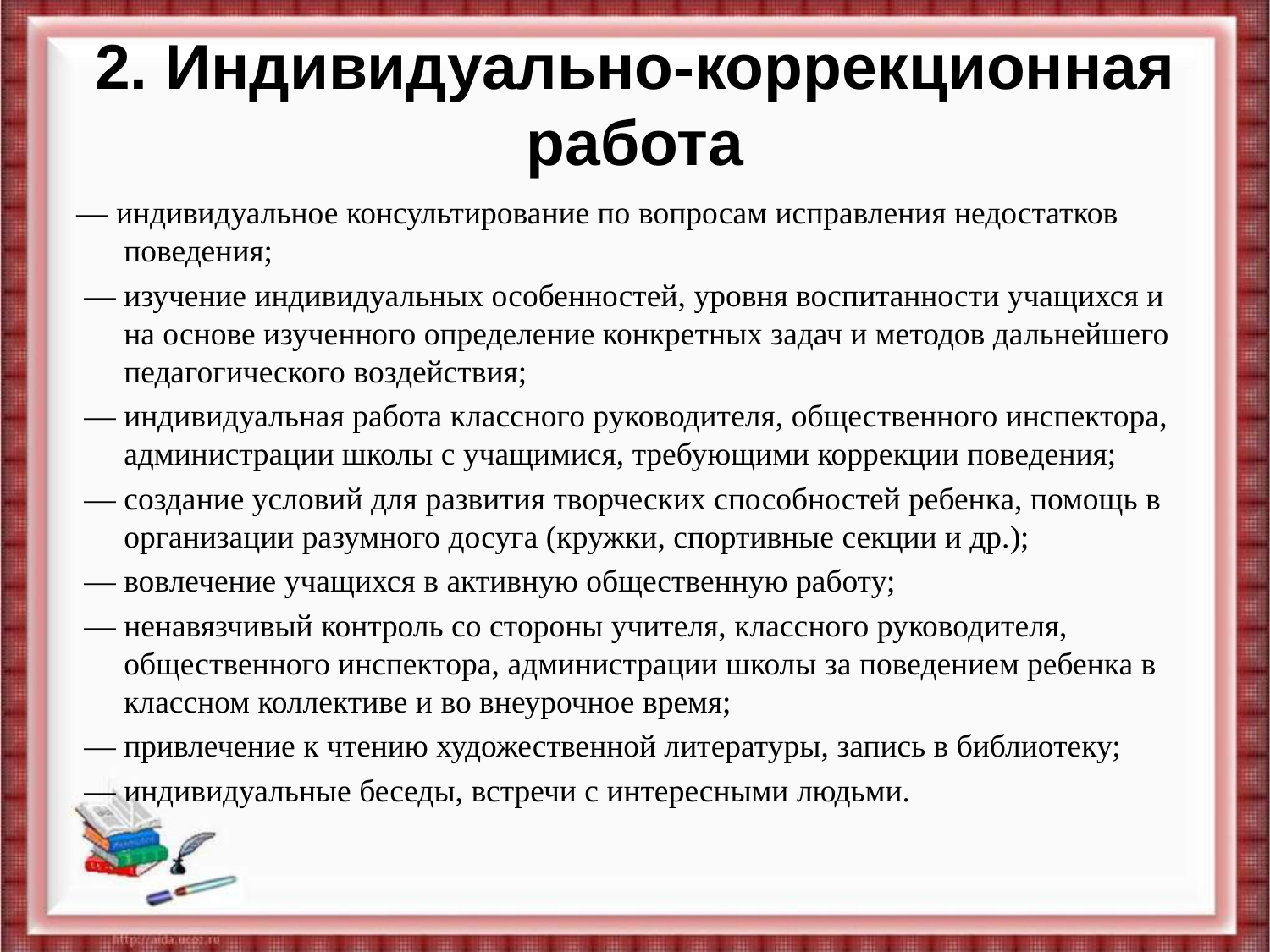

# 2. Индивидуально-коррекционная работа
— индивидуальное консультирование по вопросам исправления недостатков поведения;
 — изучение индивидуальных особенностей, уровня воспитанности учащихся и на основе изученного определение конкретных задач и методов дальнейшего педагогического воздействия;
 — индивидуальная работа классного руководителя, общественного инспектора, администрации школы с учащимися, требующими коррекции поведения;
 — создание условий для развития творческих способностей ребенка, помощь в организации разумного досуга (кружки, спортивные секции и др.);
 — вовлечение учащихся в активную общественную работу;
 — ненавязчивый контроль со стороны учителя, классного руководителя, общественного инспектора, администрации школы за поведением ребенка в классном коллективе и во внеурочное время;
 — привлечение к чтению художественной литературы, запись в библиотеку;
 — индивидуальные беседы, встречи с интересными людьми.